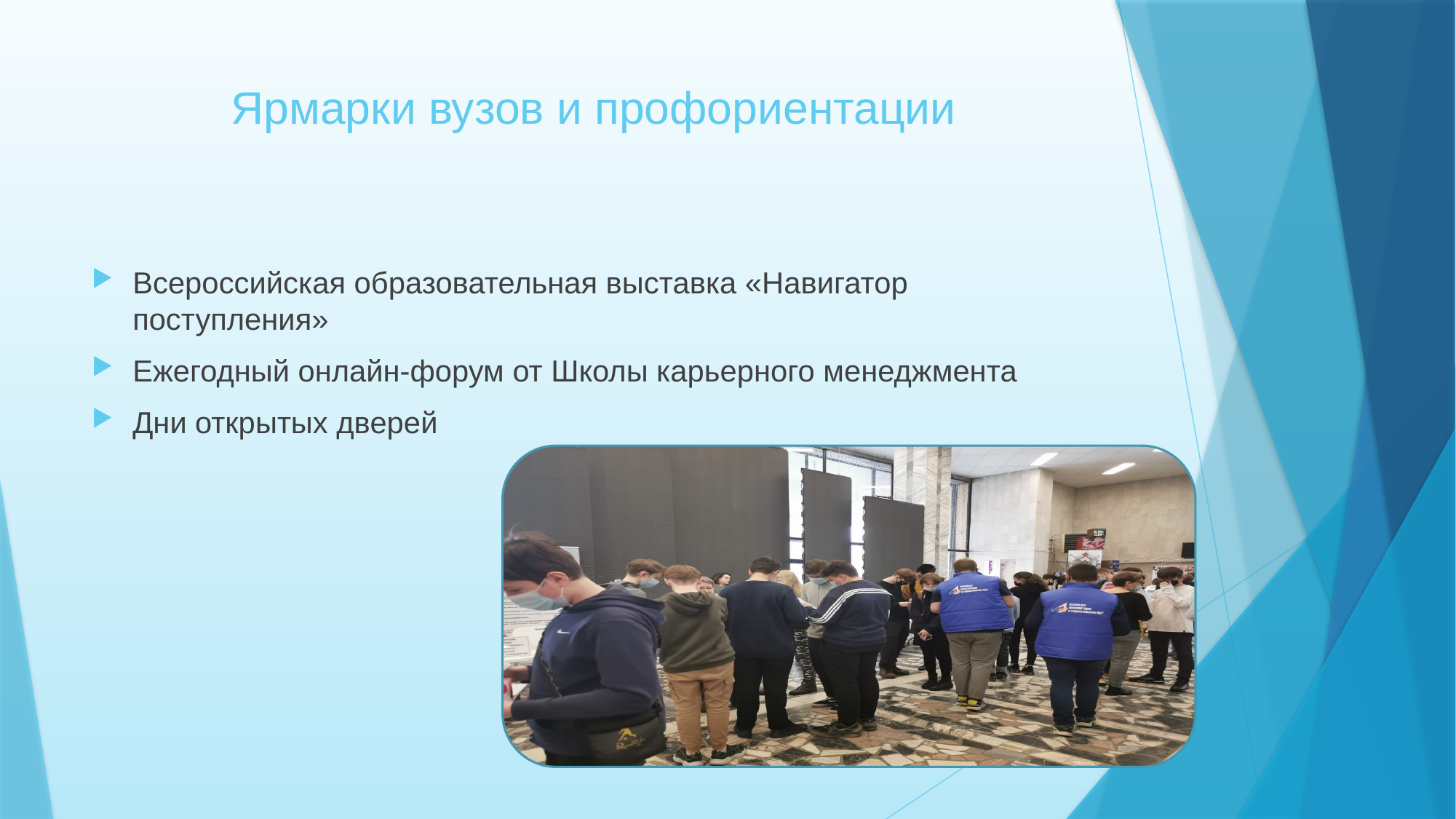

# Ярмарки вузов и профориентации
Всероссийская образовательная выставка «Навигатор поступления»
Ежегодный онлайн-форум от Школы карьерного менеджмента
Дни открытых дверей